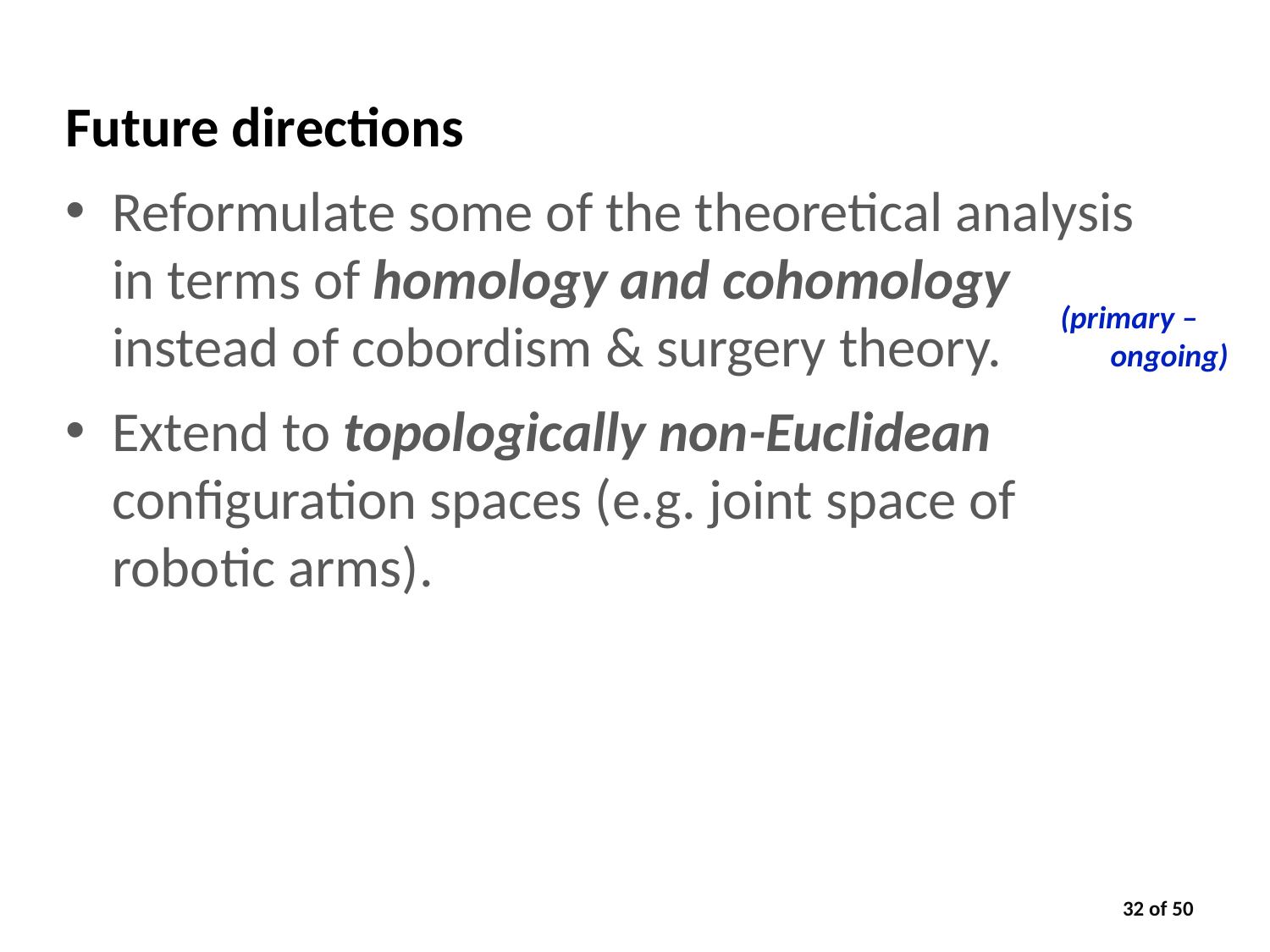

Future directions
Reformulate some of the theoretical analysis in terms of homology and cohomology instead of cobordism & surgery theory.
Extend to topologically non-Euclidean configuration spaces (e.g. joint space of robotic arms).
(primary –
       ongoing)
32 of 50